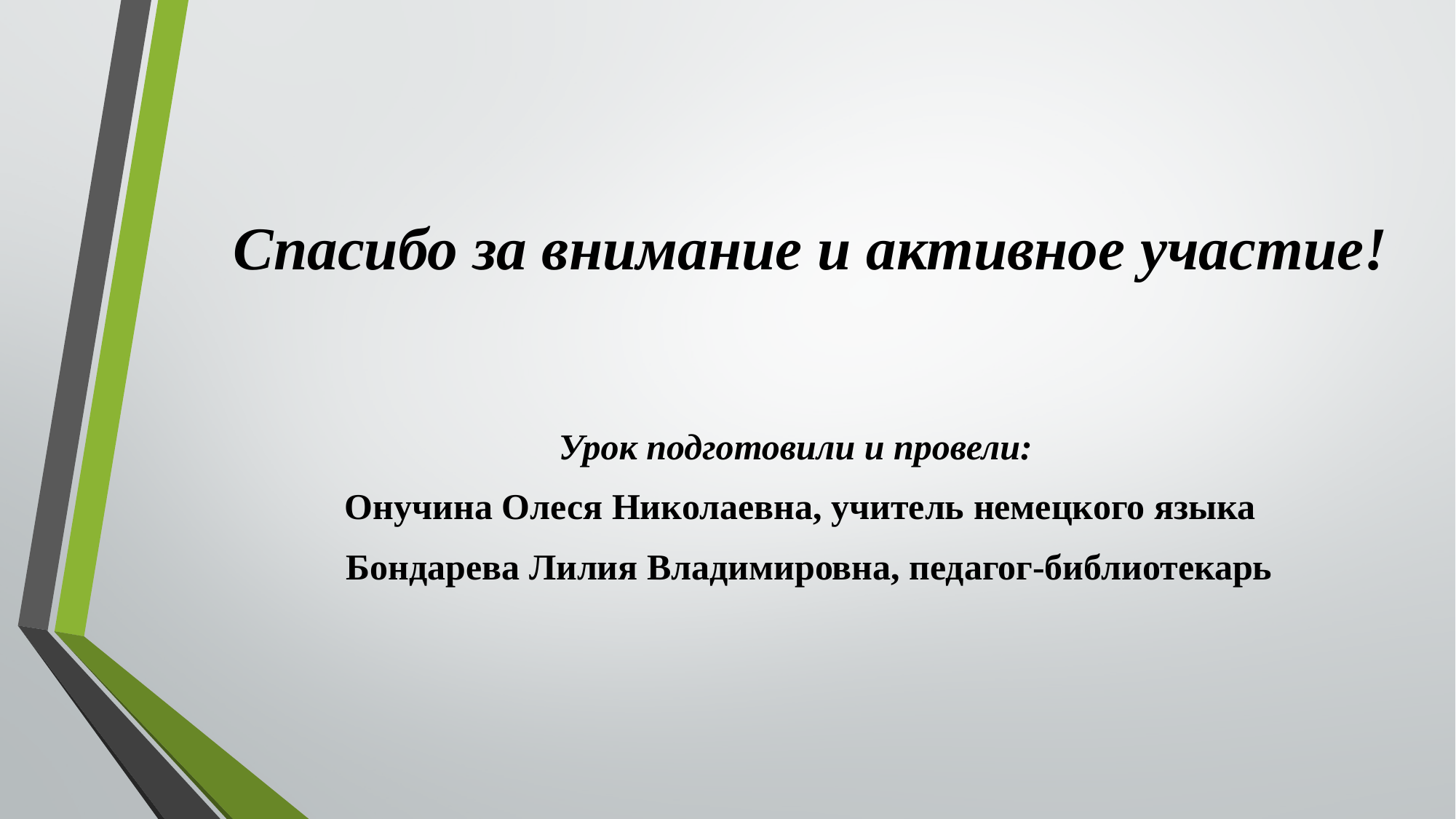

# Спасибо за внимание и активное участие!
Урок подготовили и провели:
Онучина Олеся Николаевна, учитель немецкого языка
  Бондарева Лилия Владимировна, педагог-библиотекарь